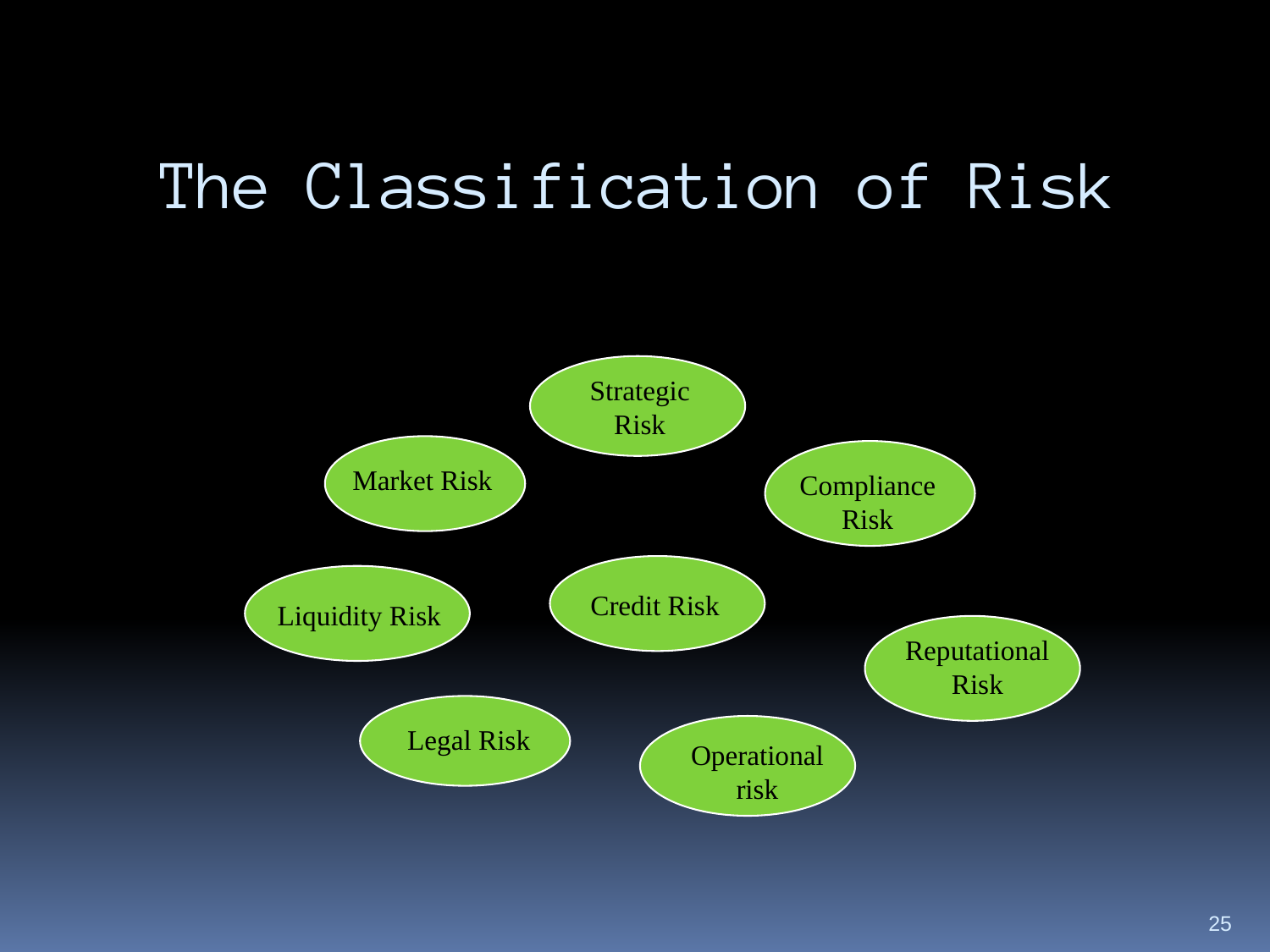

The Classification of Risk

Strategic Risk

Market Risk
Compliance Risk

Credit Risk
Liquidity Risk

Reputational Risk

Legal Risk

Operational risk
25